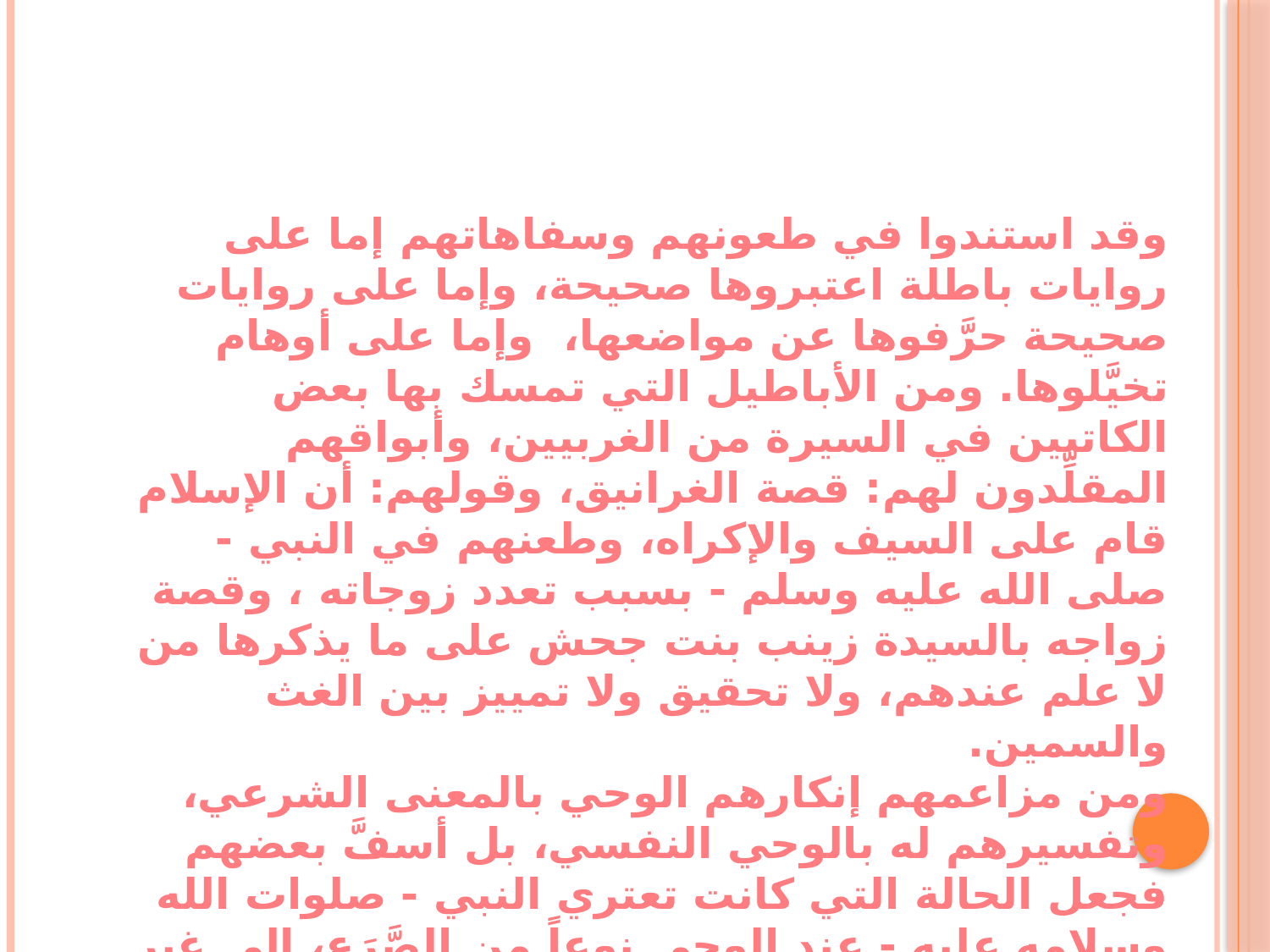

وقد استندوا في طعونهم وسفاهاتهم إما على روايات باطلة اعتبروها صحيحة، وإما على روايات صحيحة حرَّفوها عن مواضعها،  وإما على أوهام تخيَّلوها. ومن الأباطيل التي تمسك بها بعض الكاتبين في السيرة من الغربيين، وأبواقهم المقلِّدون لهم: قصة الغرانيق، وقولهم: أن الإسلام  قام على السيف والإكراه، وطعنهم في النبي - صلى الله عليه وسلم - بسبب تعدد زوجاته ، وقصة زواجه بالسيدة زينب بنت جحش على ما يذكرها من لا علم عندهم، ولا تحقيق ولا تمييز بين الغث والسمين.
ومن مزاعمهم إنكارهم الوحي بالمعنى الشرعي، وتفسيرهم له بالوحي النفسي، بل أسفَّ بعضهم فجعل الحالة التي كانت تعتري النبي - صلوات الله وسلامه عليه - عند الوحي نوعاً من الصَّرَع، إلى غير ذلك . ومن عجيب أمر المبشرين والمستشرقين أنهم في سبيل إرضاء أهواء